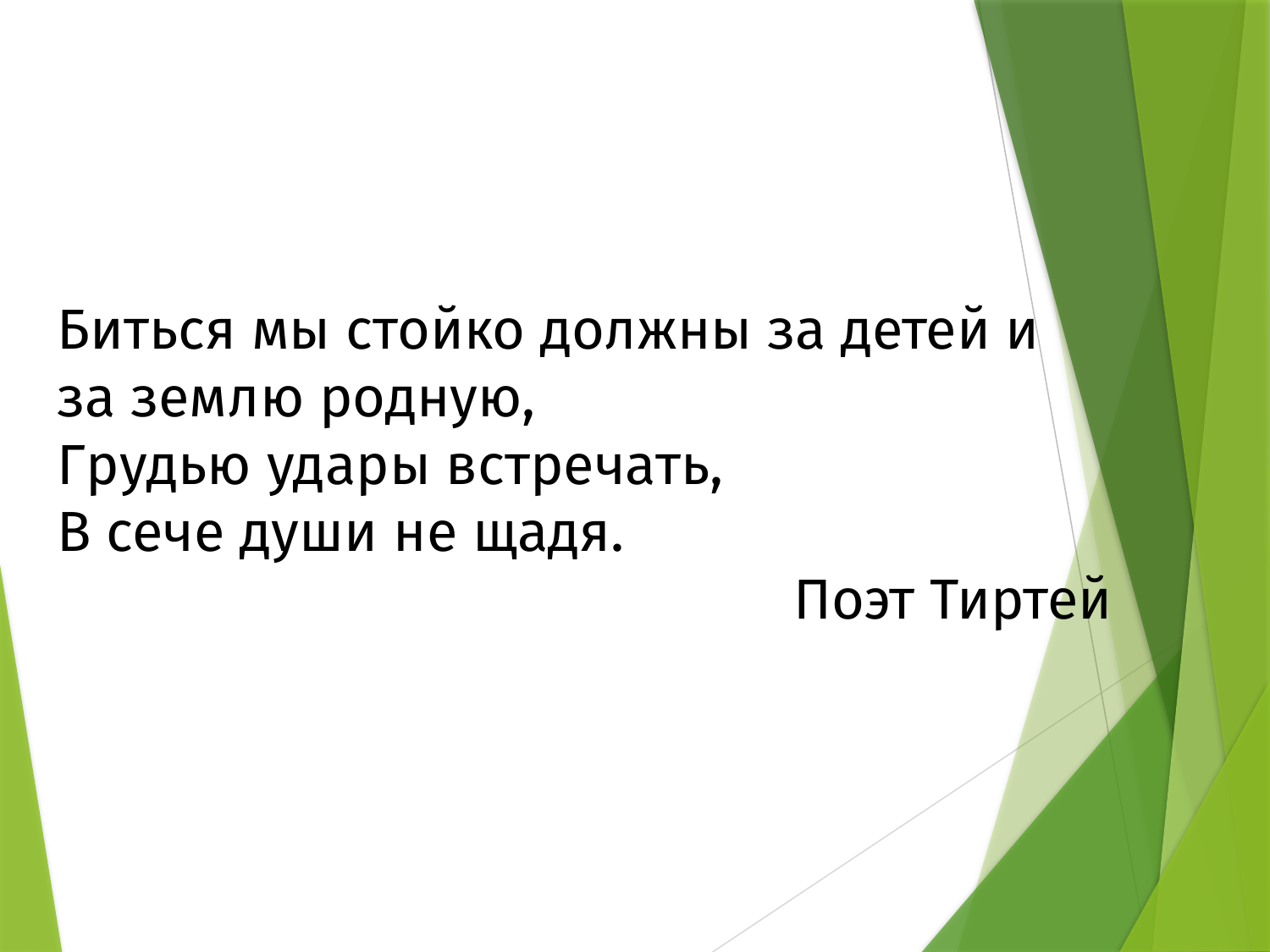

Биться мы стойко должны за детей и за землю родную,
Грудью удары встречать,
В сече души не щадя.
Поэт Тиртей